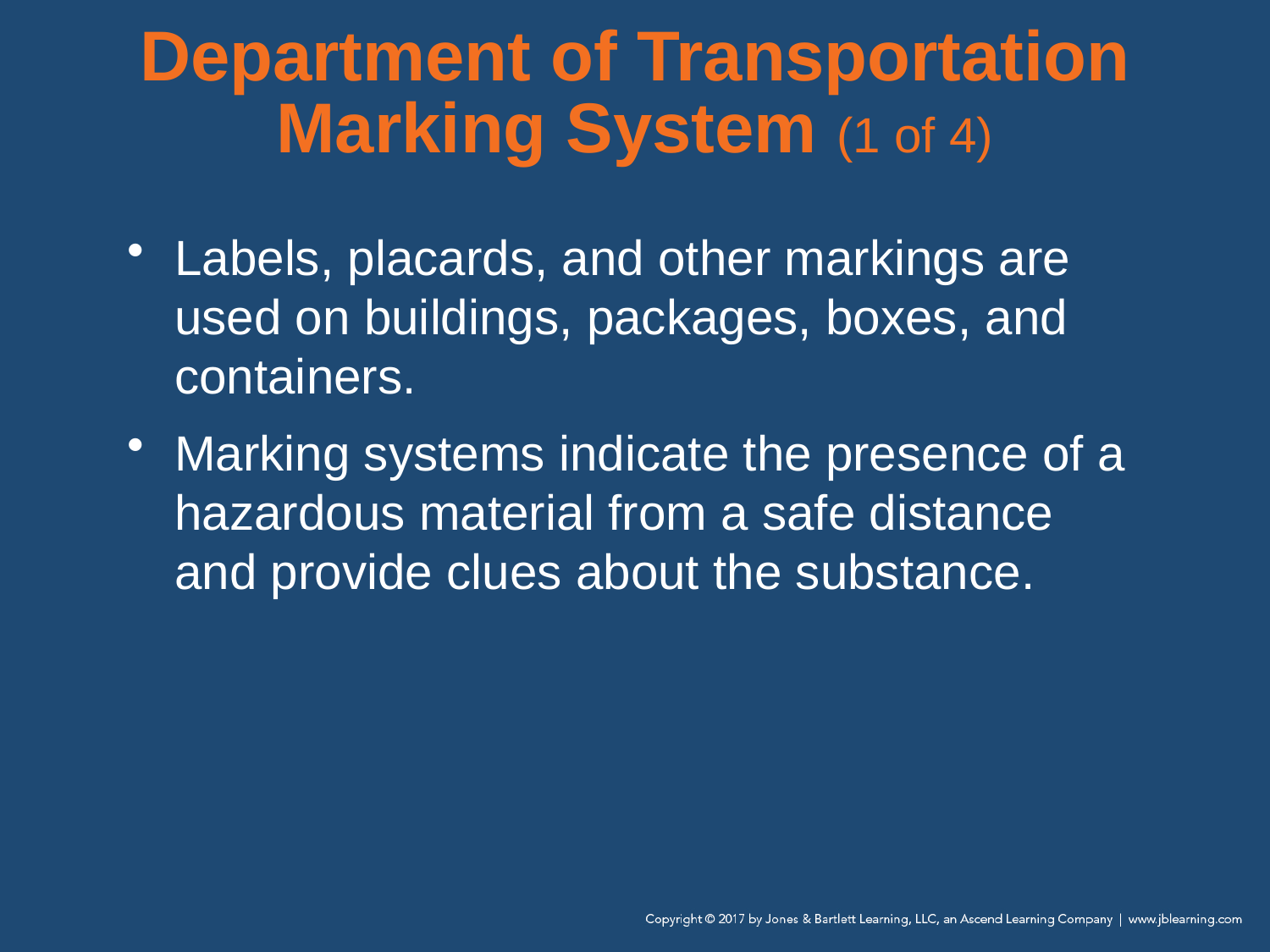

# Department of Transportation Marking System (1 of 4)
Labels, placards, and other markings are used on buildings, packages, boxes, and containers.
Marking systems indicate the presence of a hazardous material from a safe distance and provide clues about the substance.